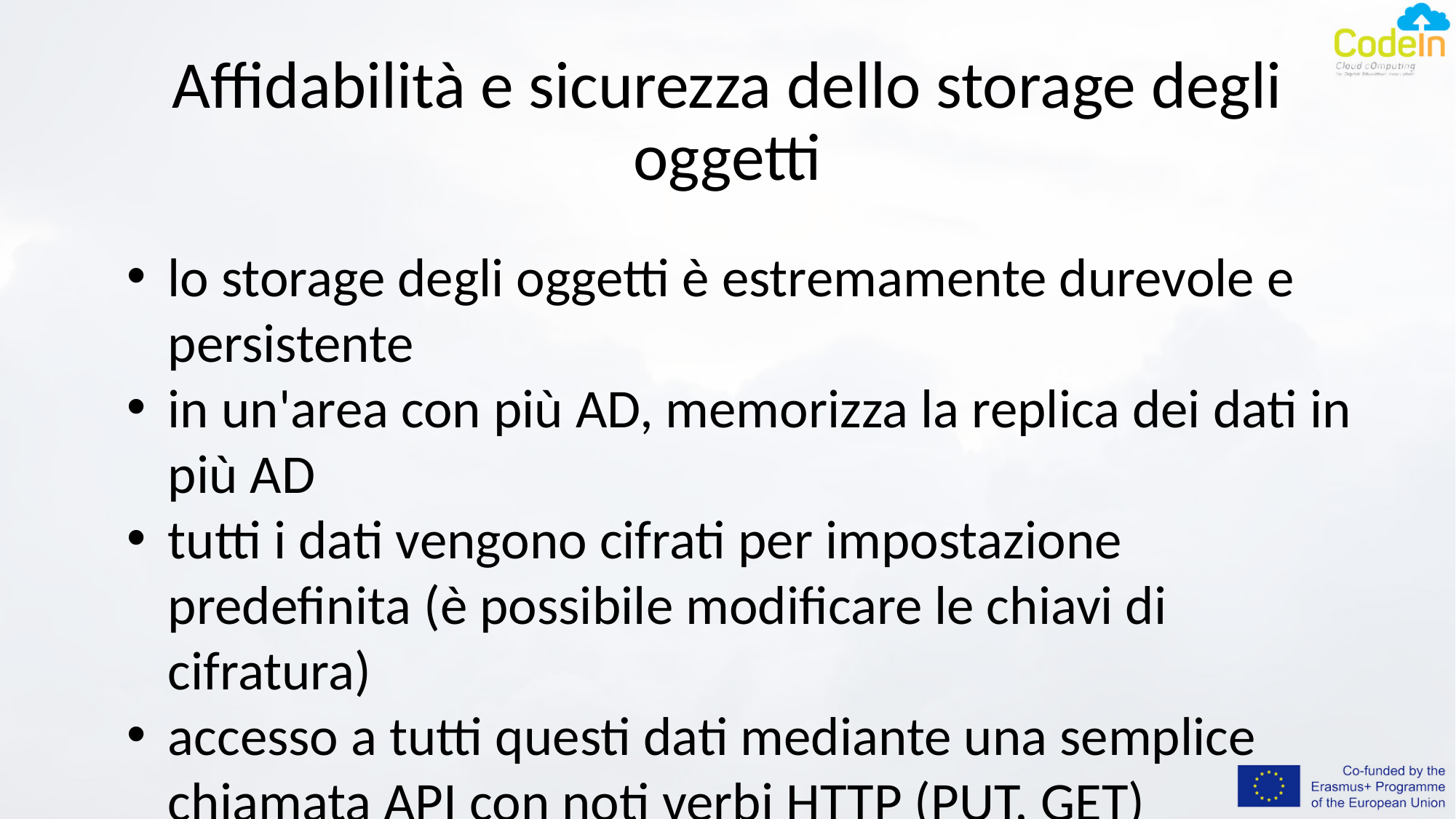

# Affidabilità e sicurezza dello storage degli oggetti
lo storage degli oggetti è estremamente durevole e persistente
in un'area con più AD, memorizza la replica dei dati in più AD
tutti i dati vengono cifrati per impostazione predefinita (è possibile modificare le chiavi di cifratura)
accesso a tutti questi dati mediante una semplice chiamata API con noti verbi HTTP (PUT, GET)